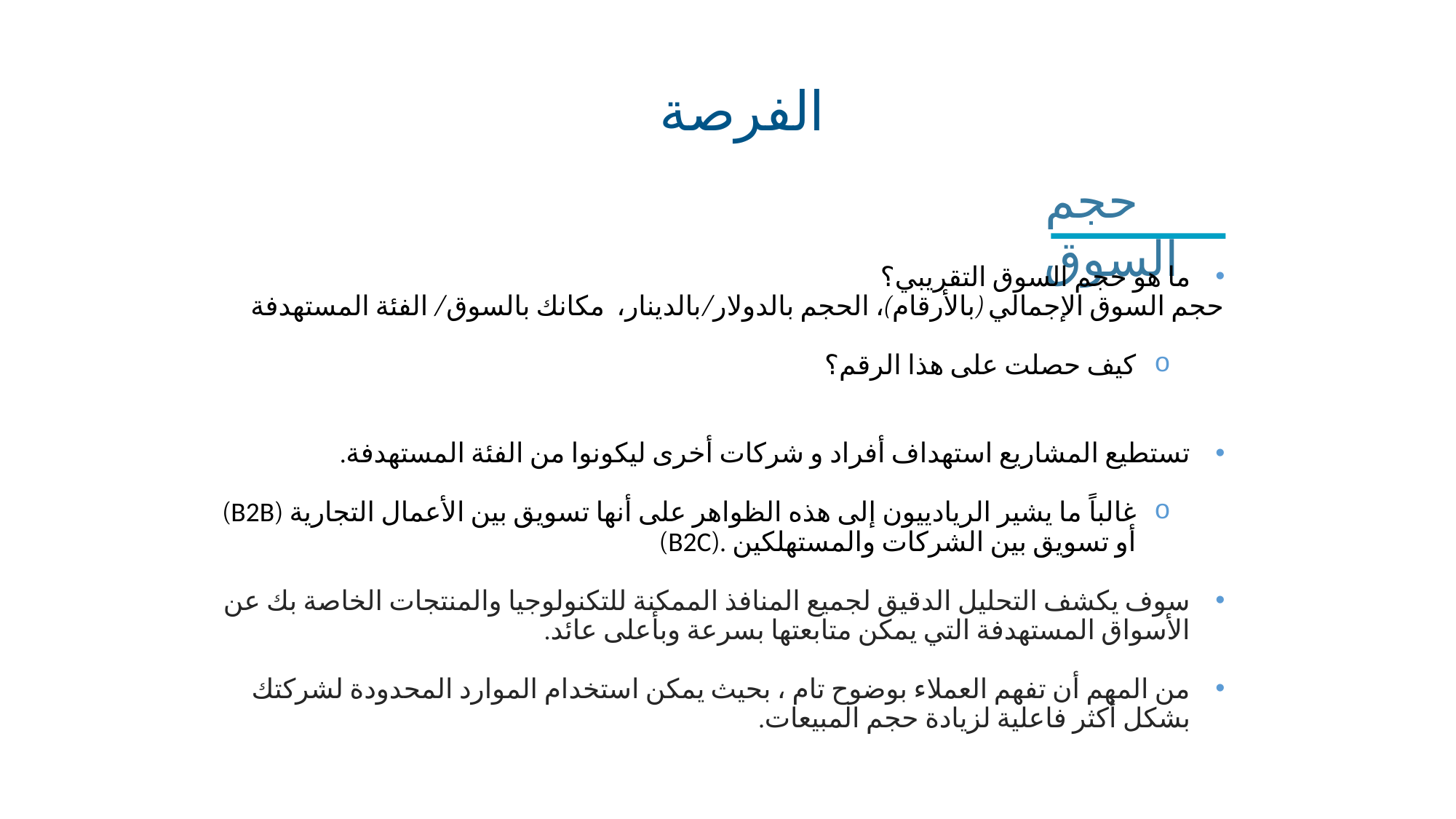

الفرصة
حجم السوق

ما هو حجم السوق التقريبي؟
حجم السوق الإجمالي (بالأرقام)، الحجم بالدولار/بالدينار،  مكانك بالسوق/ الفئة المستهدفة

كيف حصلت على هذا الرقم؟

تستطيع المشاريع استهداف أفراد و شركات أخرى ليكونوا من الفئة المستهدفة.

غالباً ما يشير الريادييون إلى هذه الظواهر على أنها تسويق بين الأعمال التجارية (B2B) أو تسويق بين الشركات والمستهلكين .(B2C)

سوف يكشف التحليل الدقيق لجميع المنافذ الممكنة للتكنولوجيا والمنتجات الخاصة بك عن الأسواق المستهدفة التي يمكن متابعتها بسرعة وبأعلى عائد.

من المهم أن تفهم العملاء بوضوح تام ، بحيث يمكن استخدام الموارد المحدودة لشركتك بشكل أكثر فاعلية لزيادة حجم المبيعات.